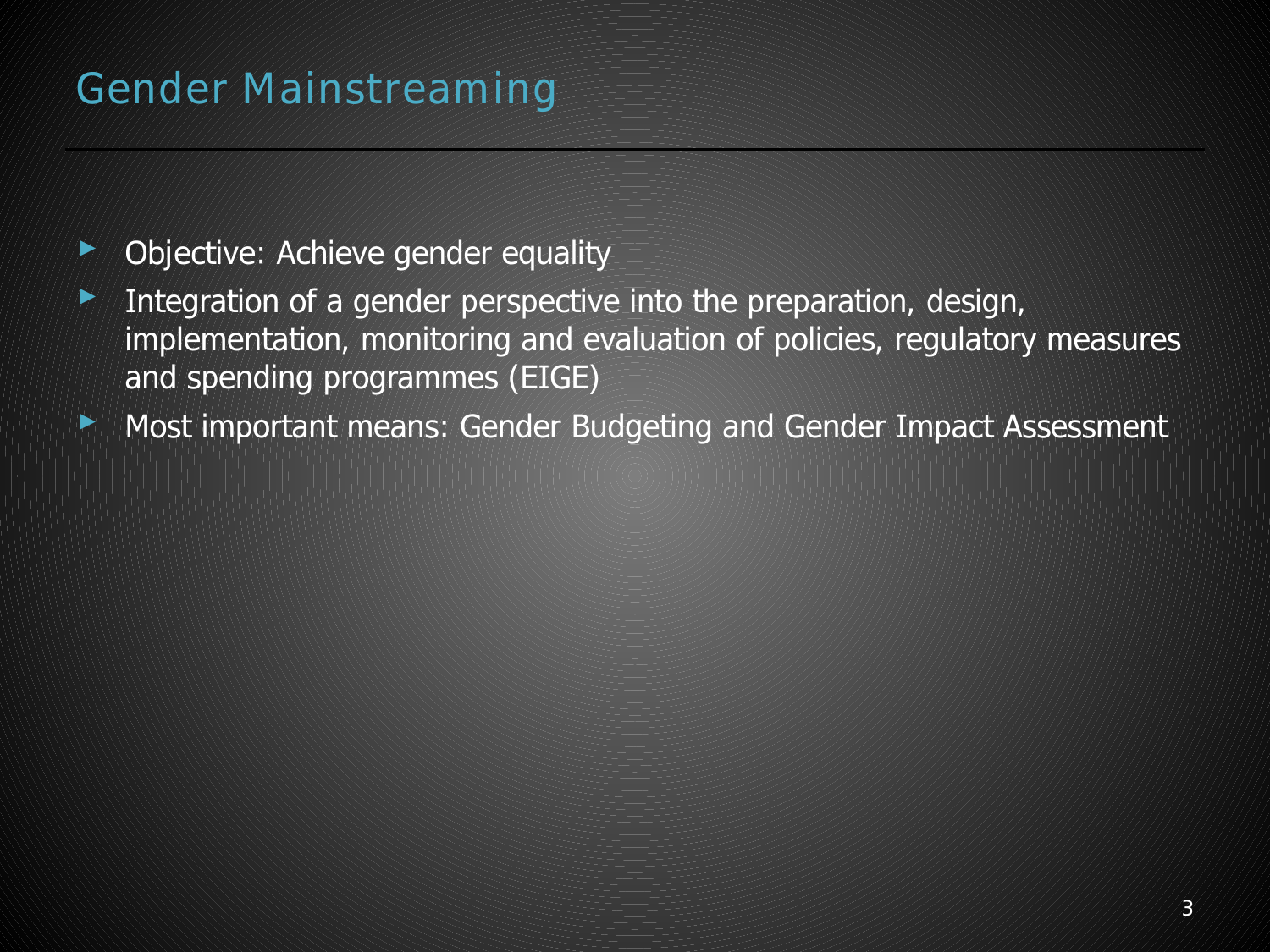

# Gender Mainstreaming
Objective: Achieve gender equality
Integration of a gender perspective into the preparation, design, implementation, monitoring and evaluation of policies, regulatory measures and spending programmes (EIGE)
Most important means: Gender Budgeting and Gender Impact Assessment
3